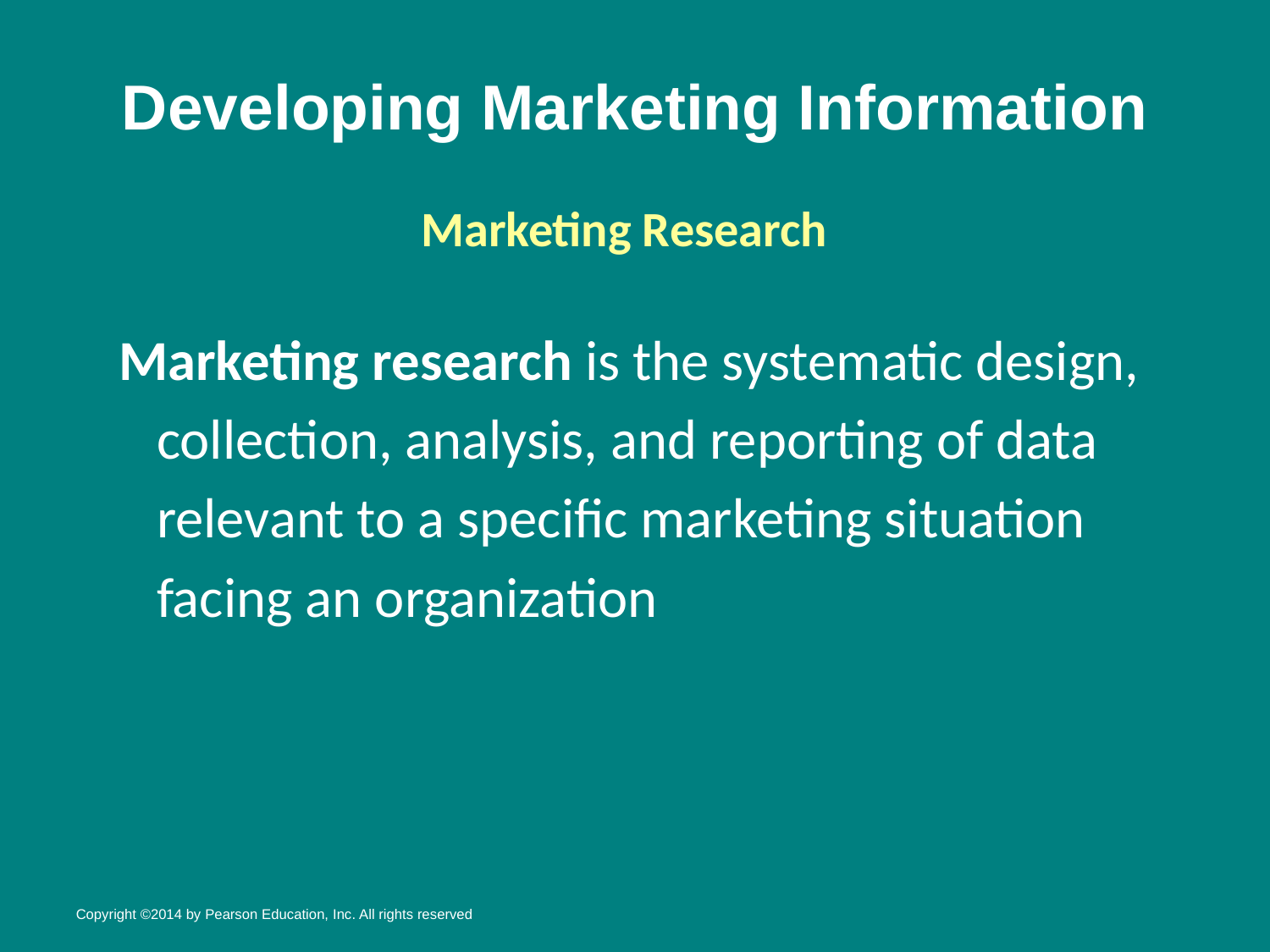

# Developing Marketing Information
Marketing Research

Marketing research is the systematic design,
   collection, analysis, and reporting of data
   relevant to a specific marketing situation
   facing an organization

Copyright ©2014 by Pearson Education, Inc. All rights reserved